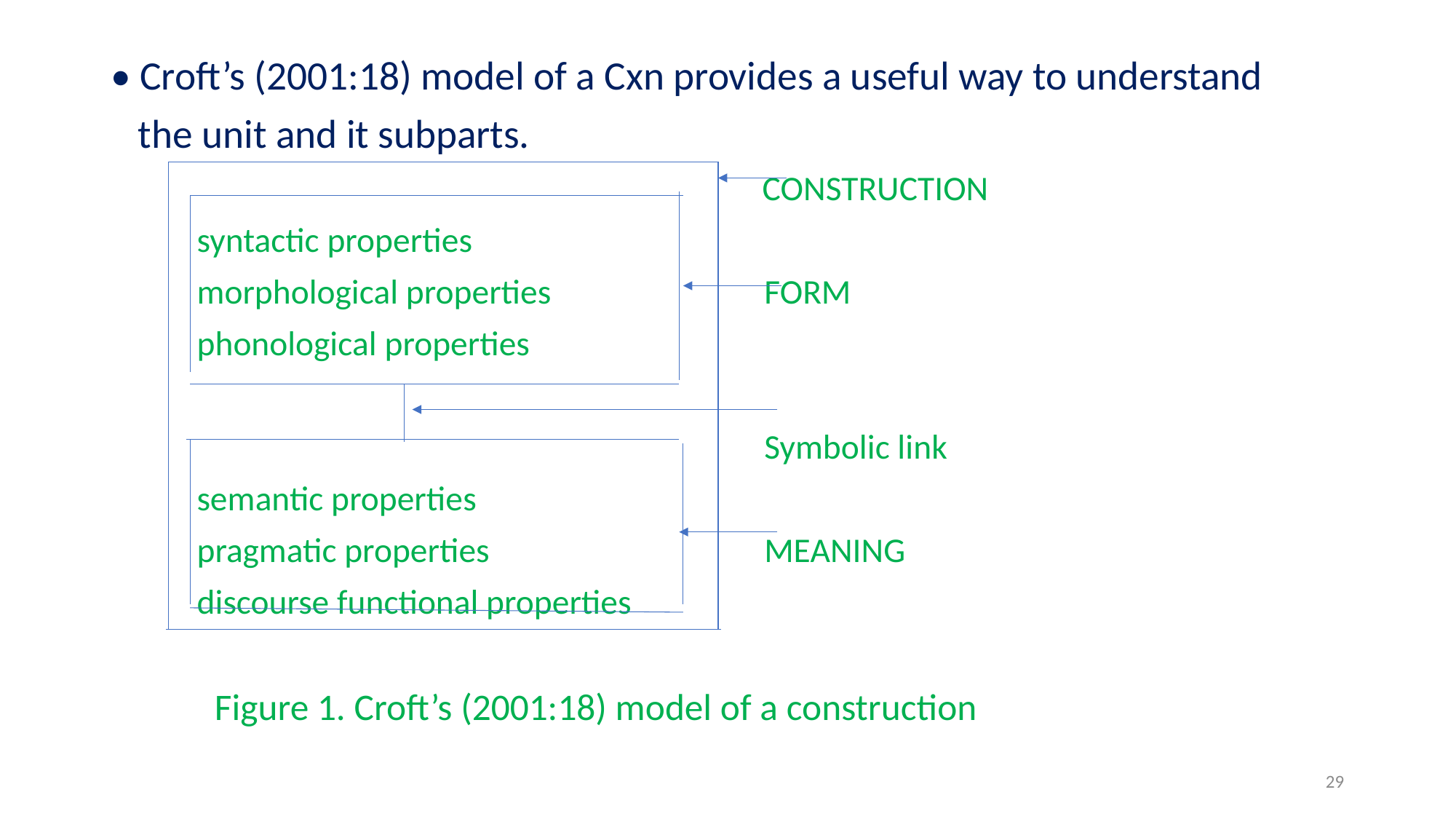

• Croft’s (2001:18) model of a Cxn provides a useful way to understand
   the unit and it subparts.
					                 CONSTRUCTION
           syntactic properties
           morphological properties		    FORM
           phonological properties

						    Symbolic link
           semantic properties
           pragmatic properties		   	    MEANING
           discourse functional properties

	Figure 1. Croft’s (2001:18) model of a construction

29